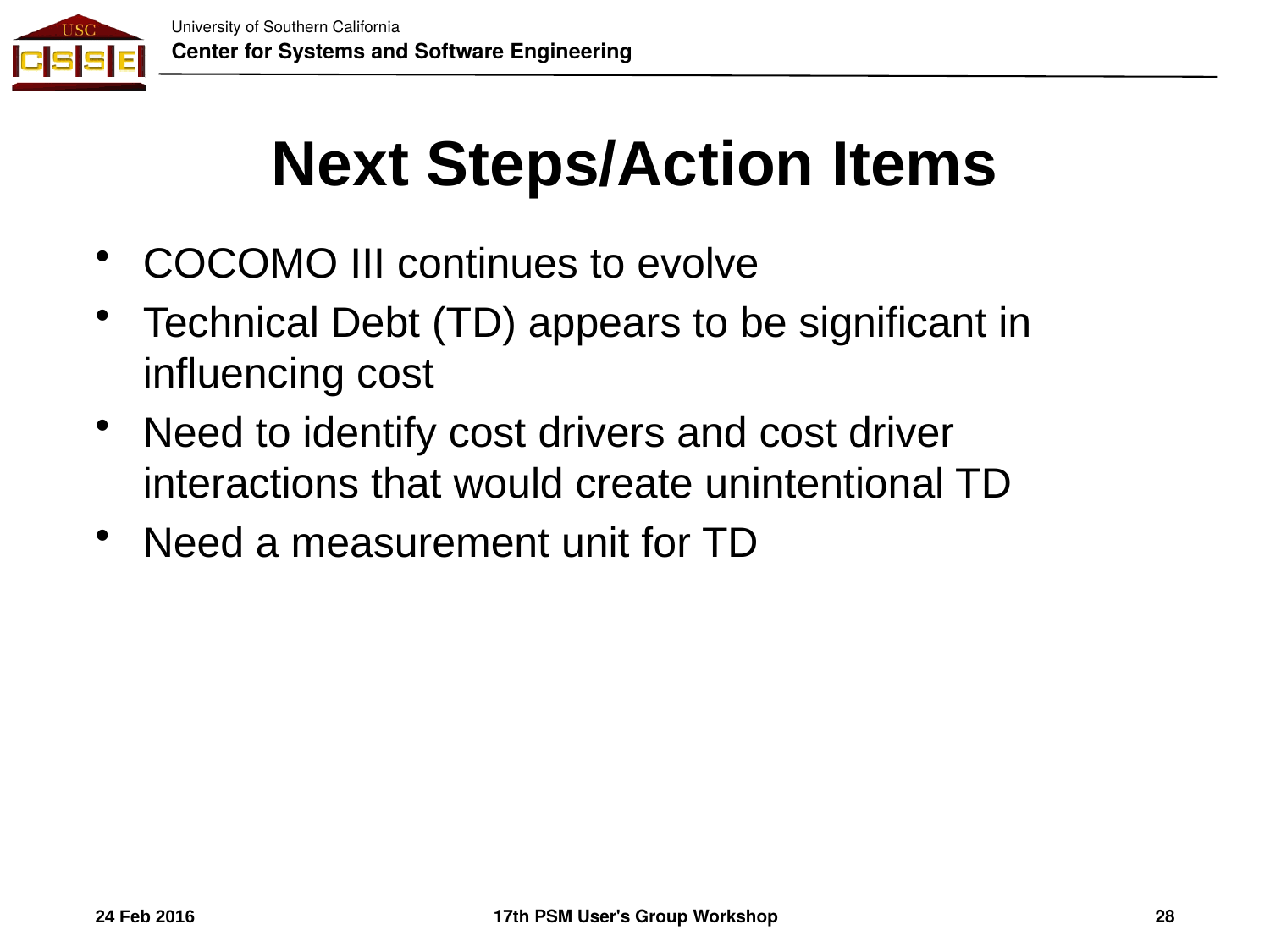

# Next Steps/Action Items
COCOMO III continues to evolve
Technical Debt (TD) appears to be significant in influencing cost
Need to identify cost drivers and cost driver interactions that would create unintentional TD
Need a measurement unit for TD
24 Feb 2016
28
17th PSM User's Group Workshop